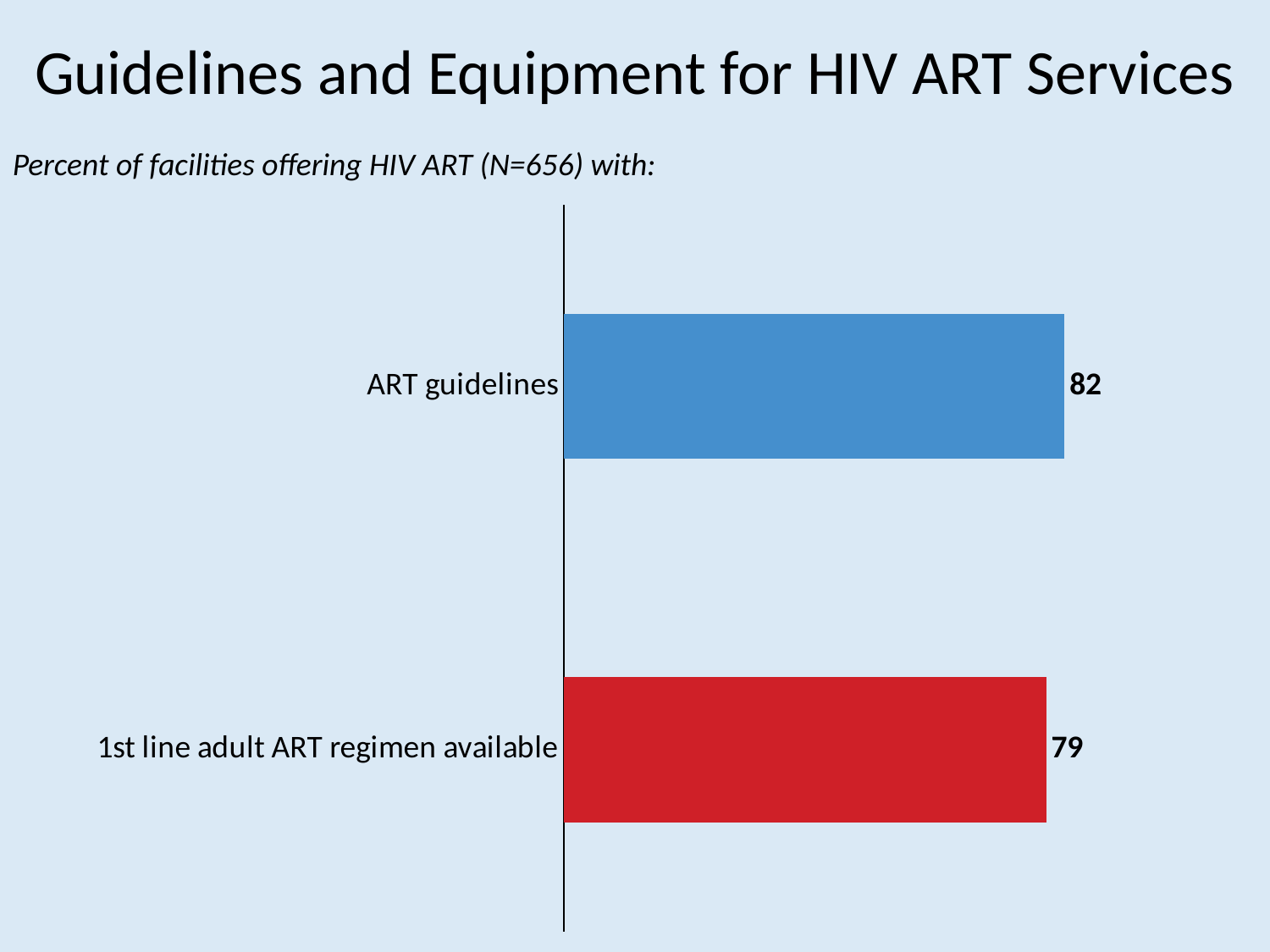

Guidelines and Equipment for HIV ART Services
Percent of facilities offering HIV ART (N=656) with:

### Chart

| Category | Series 1 |
|---|---|
| 1st line adult ART regimen available | 79.0 |
| ART guidelines | 82.0 |